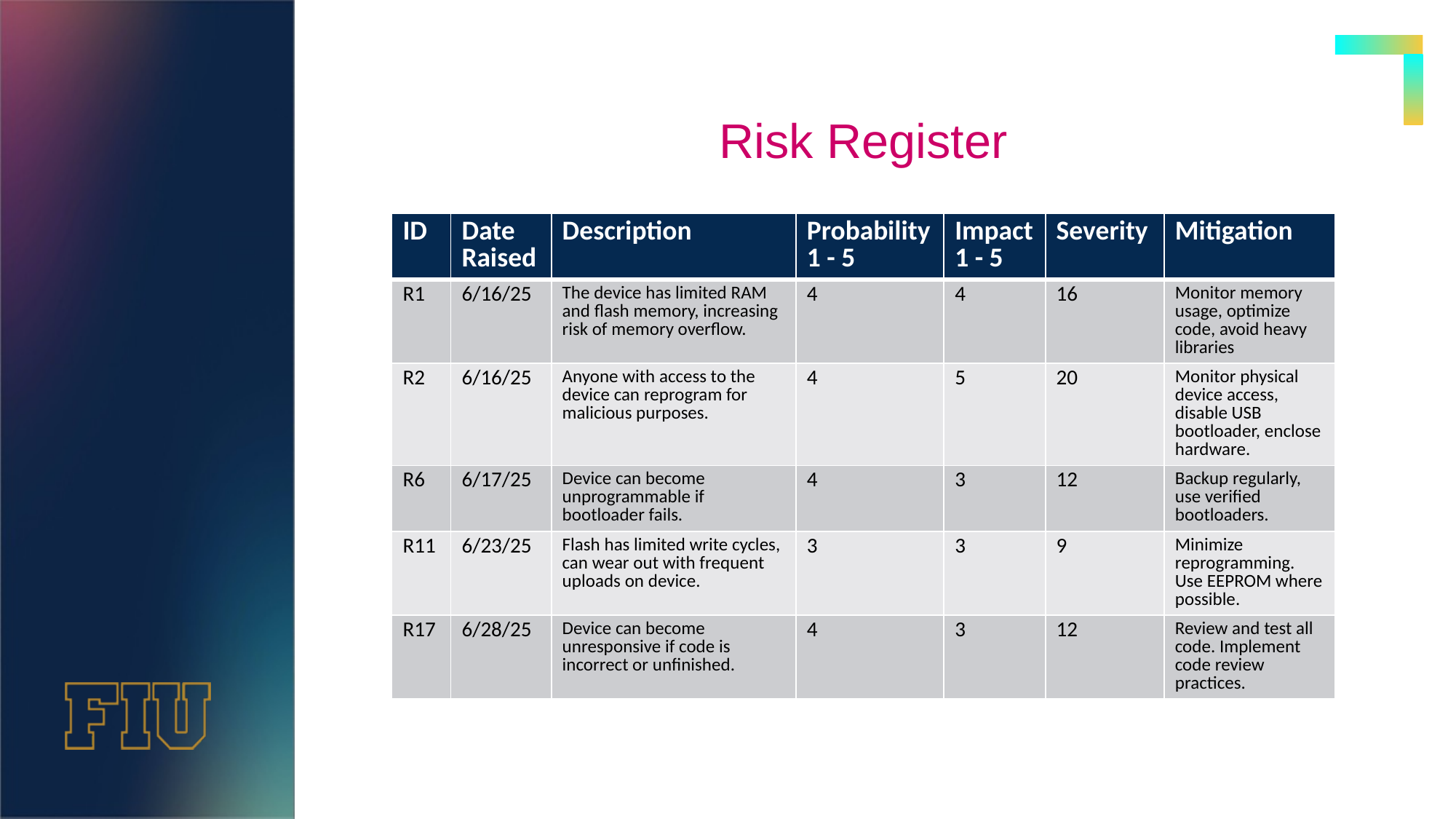

# Risk Register
| ID | Date Raised | Description | Probability 1 - 5 | Impact 1 - 5 | Severity | Mitigation |
| --- | --- | --- | --- | --- | --- | --- |
| R1 | 6/16/25 | The device has limited RAM and flash memory, increasing risk of memory overflow. | 4 | 4 | 16 | Monitor memory usage, optimize code, avoid heavy libraries |
| R2 | 6/16/25 | Anyone with access to the device can reprogram for malicious purposes. | 4 | 5 | 20 | Monitor physical device access, disable USB bootloader, enclose hardware. |
| R6 | 6/17/25 | Device can become unprogrammable if bootloader fails. | 4 | 3 | 12 | Backup regularly, use verified bootloaders. |
| R11 | 6/23/25 | Flash has limited write cycles, can wear out with frequent uploads on device. | 3 | 3 | 9 | Minimize reprogramming. Use EEPROM where possible. |
| R17 | 6/28/25 | Device can become unresponsive if code is incorrect or unfinished. | 4 | 3 | 12 | Review and test all code. Implement code review practices. |